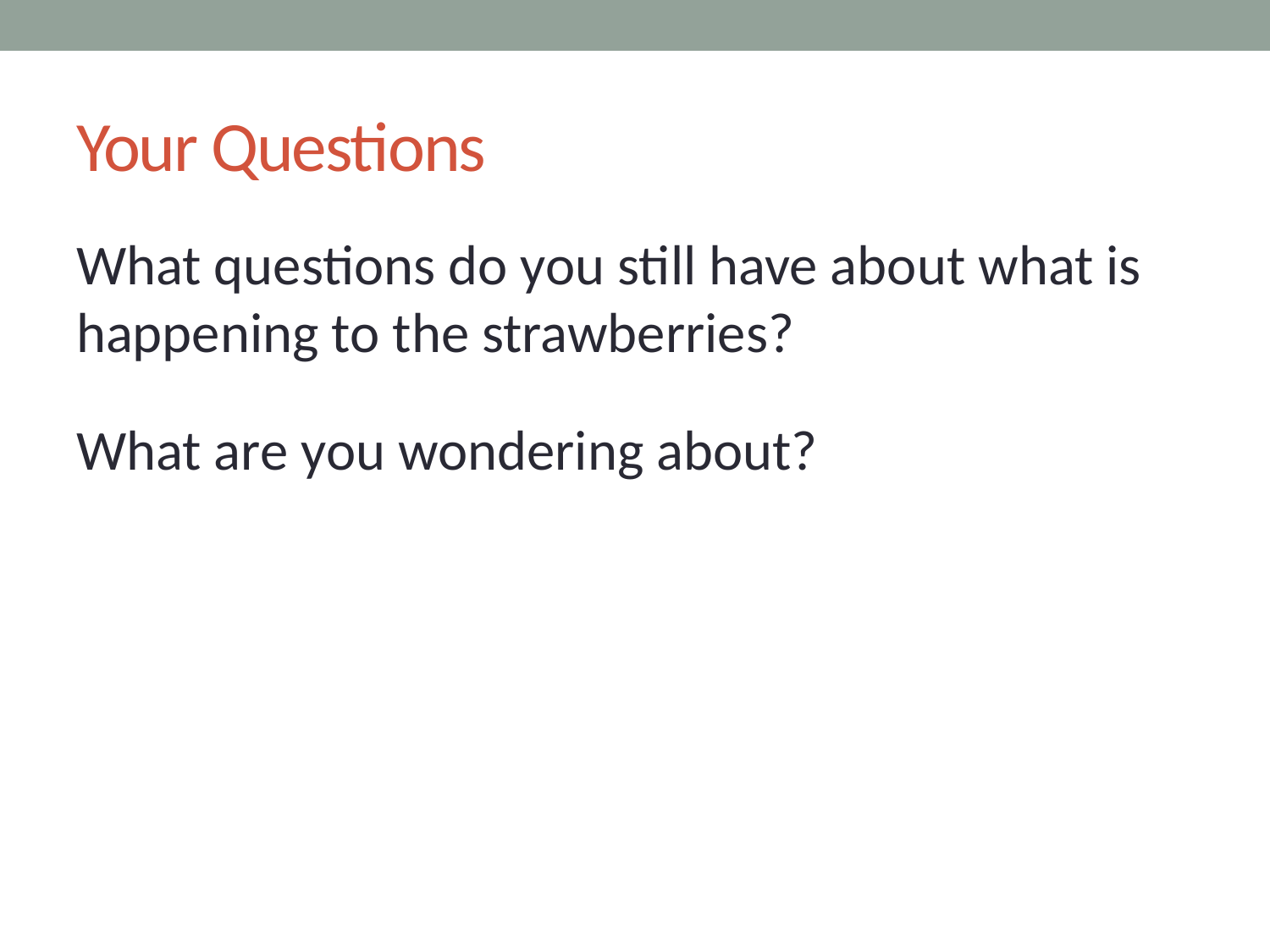

# Your Questions
What questions do you still have about what is happening to the strawberries?
What are you wondering about?